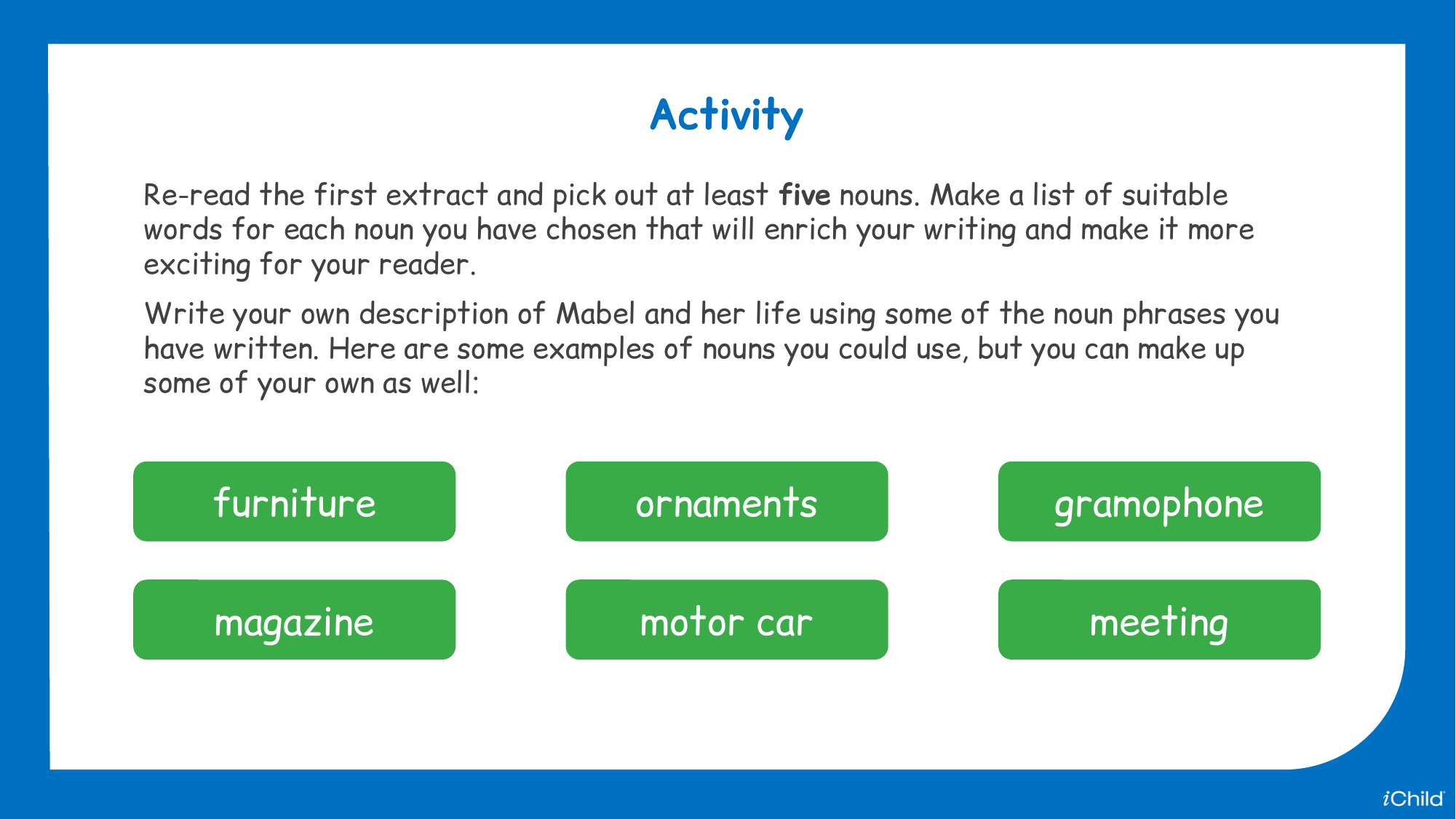

Activity

Re-read the first extract and pick out at least five nouns. Make a list of suitable words for each noun you have chosen that will enrich your writing and make it more exciting for your reader.
Write your own description of Mabel and her life using some of the noun phrases you have written. Here are some examples of nouns you could use, but you can make up some of your own as well:

furniture
ornaments
gramophone
magazine
motor car
meeting